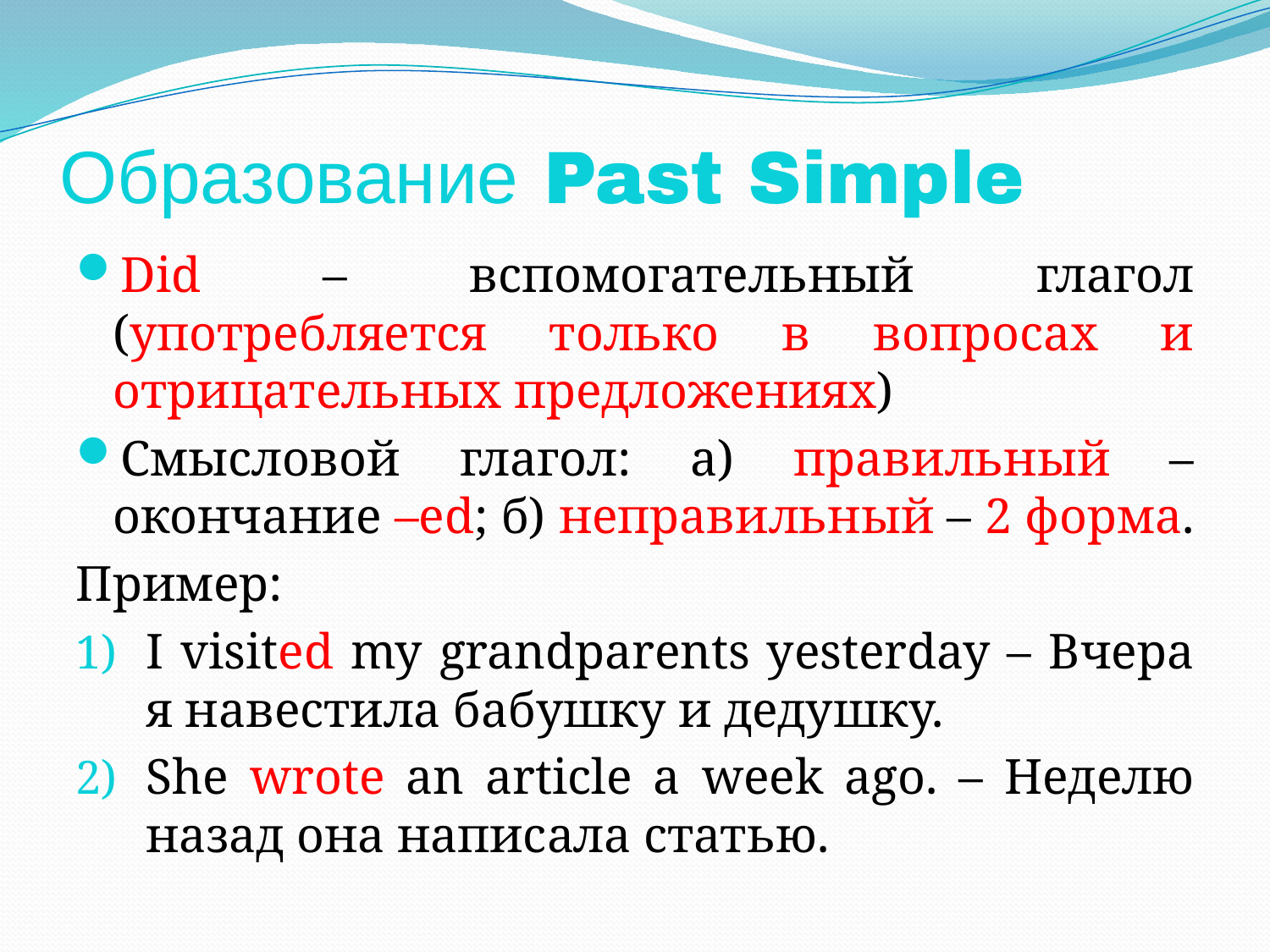

# Образование Past Simple
Did – вспомогательный глагол (употребляется только в вопросах и отрицательных предложениях)
Смысловой глагол: а) правильный – окончание –ed; б) неправильный – 2 форма.
Пример:
I visited my grandparents yesterday – Вчера я навестила бабушку и дедушку.
She wrote an article a week ago. – Неделю назад она написала статью.